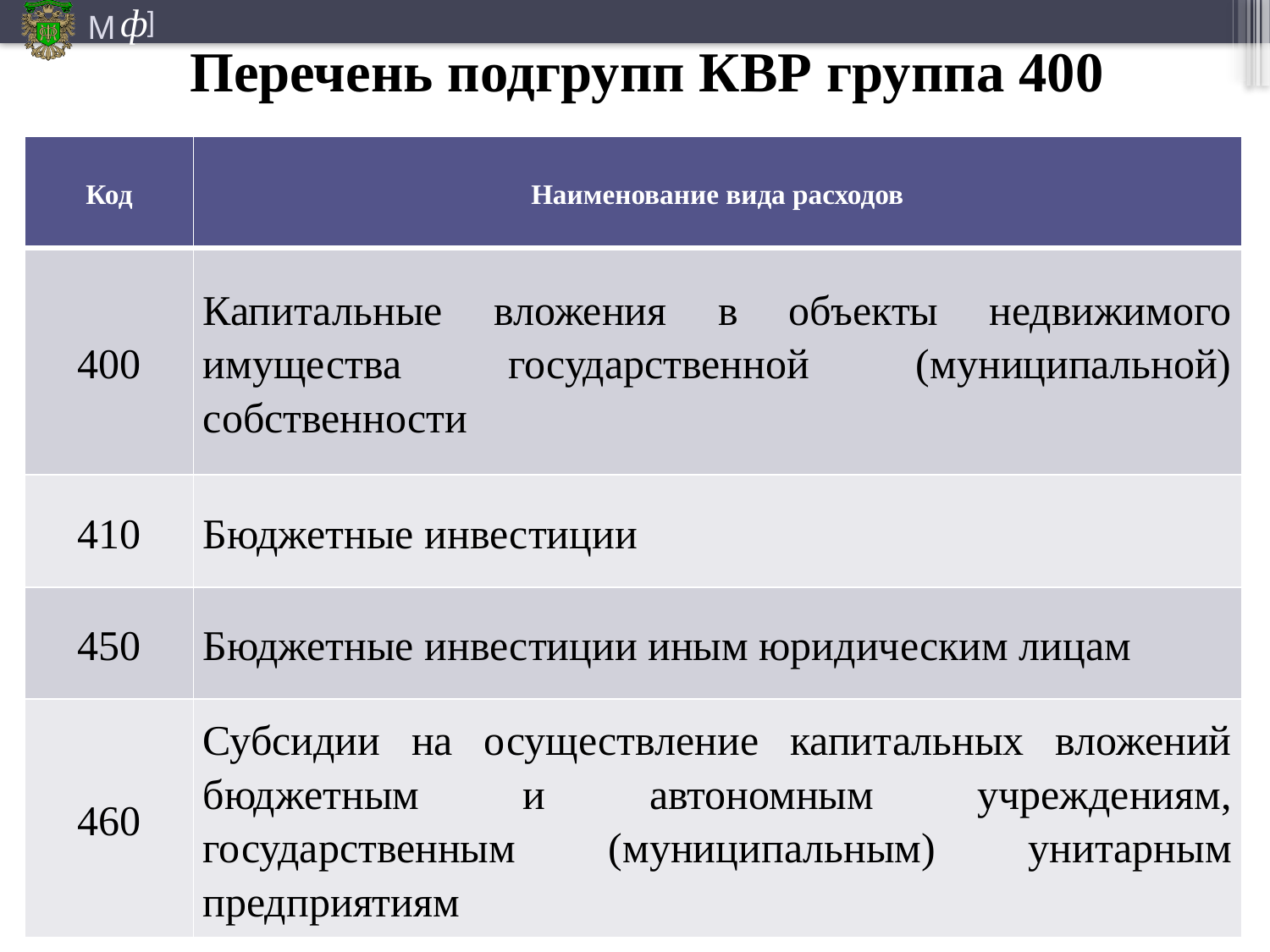

# Перечень подгрупп КВР группа 400
| Код | Наименование вида расходов |
| --- | --- |
| 400 | Капитальные вложения в объекты недвижимого имущества государственной (муниципальной) собственности |
| 410 | Бюджетные инвестиции |
| 450 | Бюджетные инвестиции иным юридическим лицам |
| 460 | Субсидии на осуществление капитальных вложений бюджетным и автономным учреждениям, государственным (муниципальным) унитарным предприятиям |